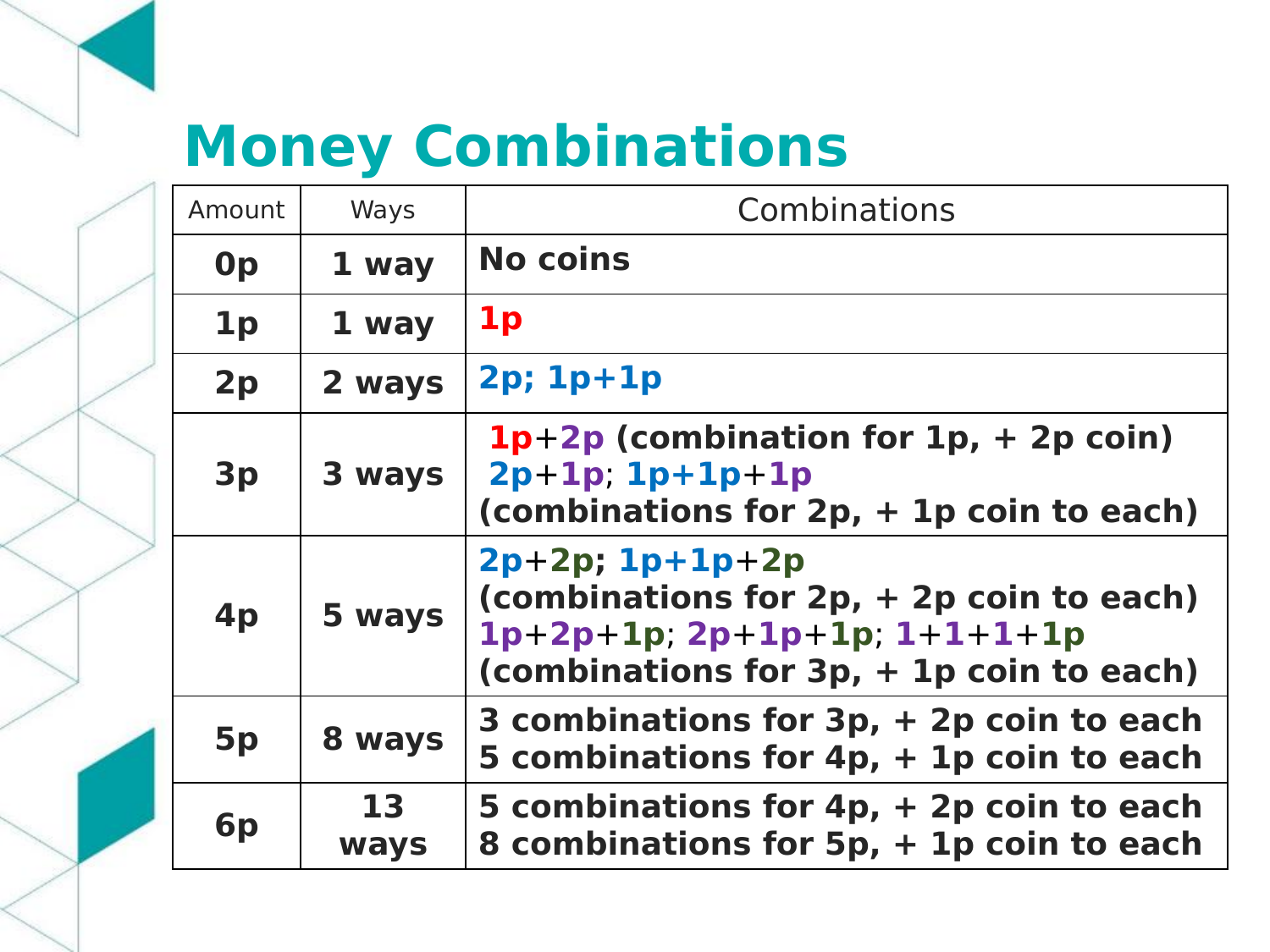

Money Combinations
| Amount | Ways | Combinations |
| --- | --- | --- |
| 0p | 1 way | No coins |
| 1p | 1 way | 1p |
| 2p | 2 ways | 2p; 1p+1p |
| 3p | 3 ways | 1p+2p (combination for 1p, + 2p coin) 2p+1p; 1p+1p+1p (combinations for 2p, + 1p coin to each) |
| 4p | 5 ways | 2p+2p; 1p+1p+2p (combinations for 2p, + 2p coin to each) 1p+2p+1p; 2p+1p+1p; 1+1+1+1p (combinations for 3p, + 1p coin to each) |
| 5p | 8 ways | 3 combinations for 3p, + 2p coin to each 5 combinations for 4p, + 1p coin to each |
| 6p | 13 ways | 5 combinations for 4p, + 2p coin to each 8 combinations for 5p, + 1p coin to each |